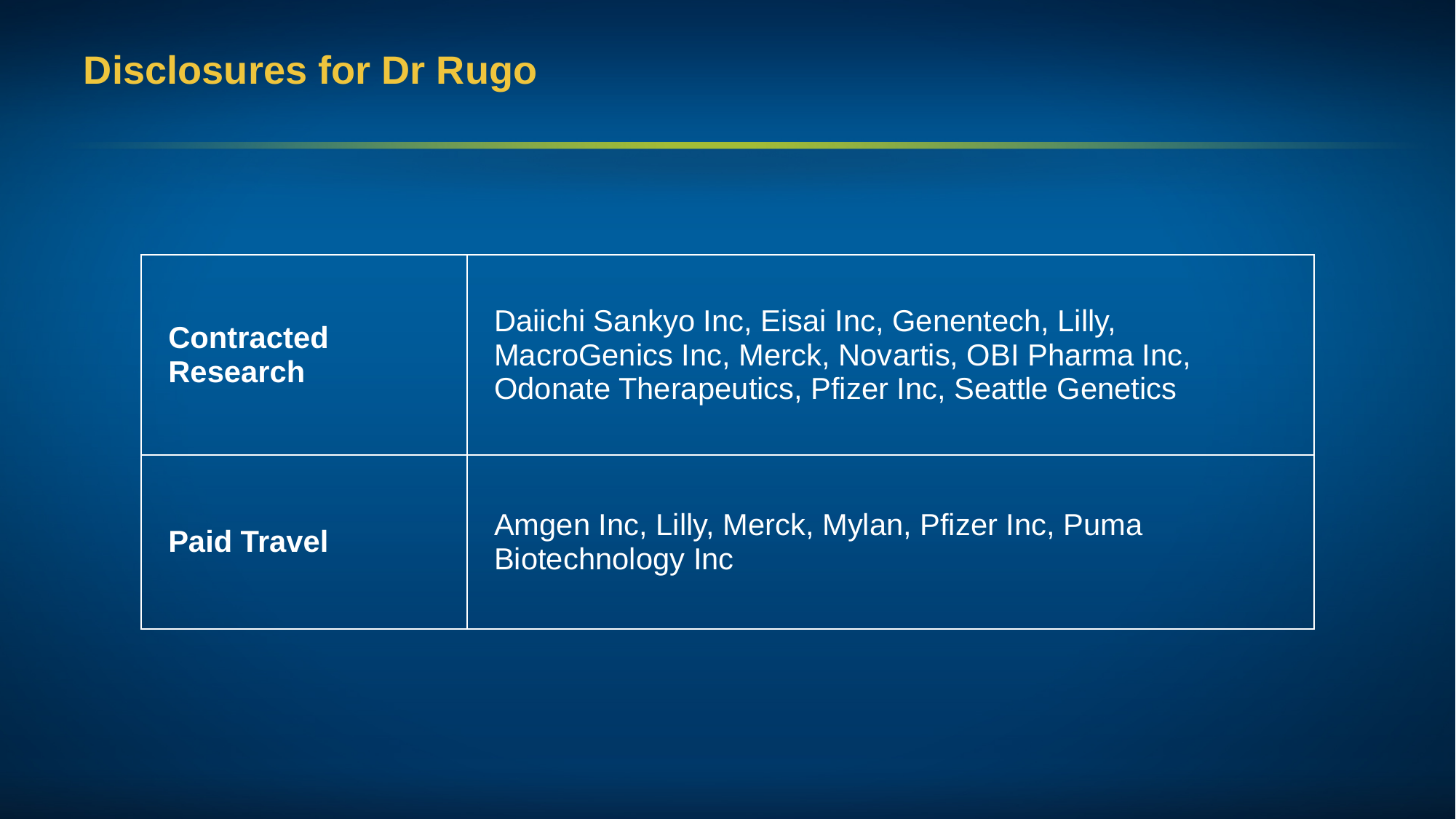

# Disclosures for Dr Rugo
| Contracted Research | Daiichi Sankyo Inc, Eisai Inc, Genentech, Lilly, MacroGenics Inc, Merck, Novartis, OBI Pharma Inc, Odonate Therapeutics, Pfizer Inc, Seattle Genetics |
| --- | --- |
| Paid Travel | Amgen Inc, Lilly, Merck, Mylan, Pfizer Inc, Puma Biotechnology Inc |